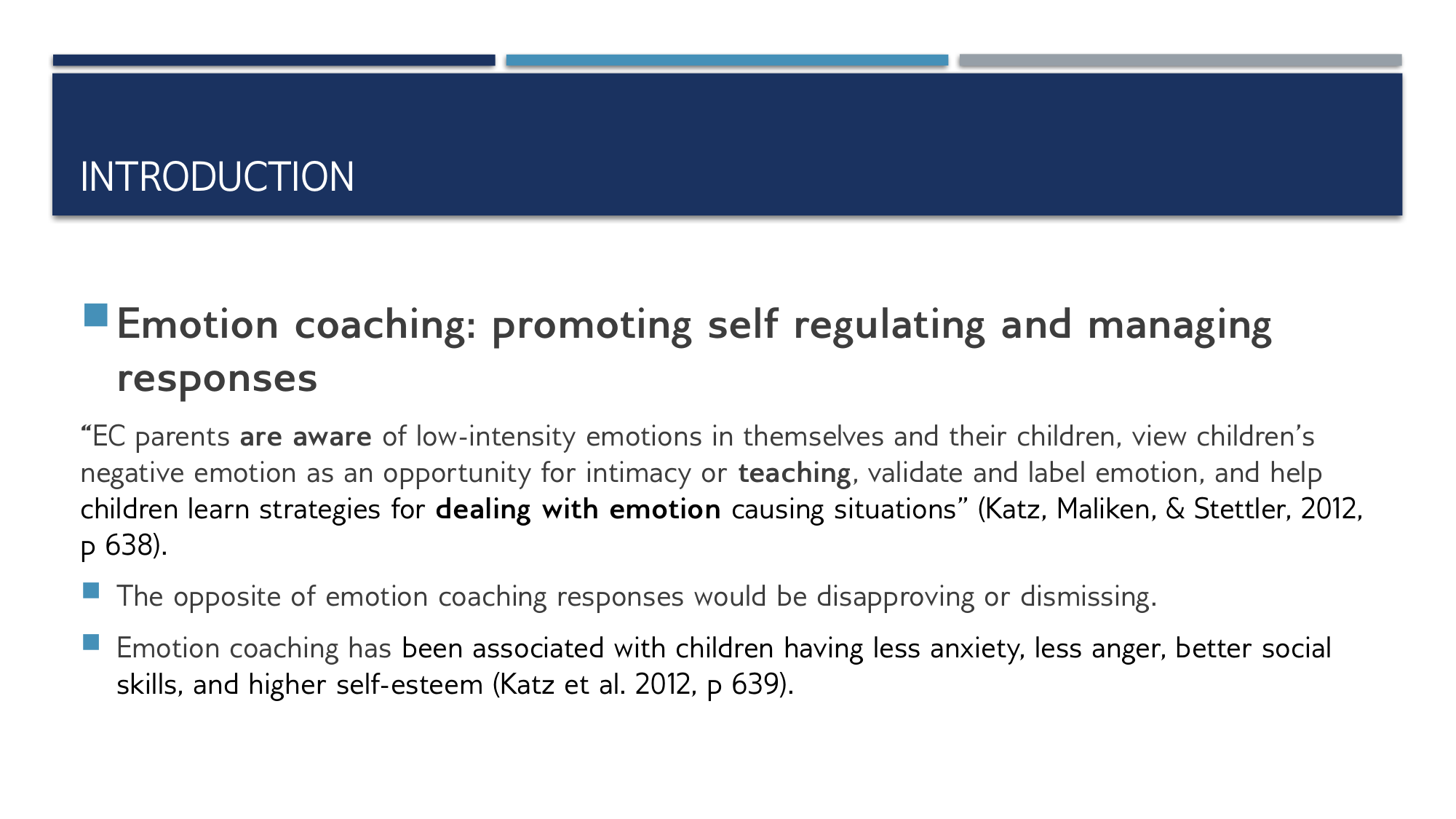

# Introduction
Emotion coaching: promoting self regulating and managing responses
“EC parents are aware of low-intensity emotions in themselves and their children, view children’s negative emotion as an opportunity for intimacy or teaching, validate and label emotion, and help children learn strategies for dealing with emotion causing situations” (Katz, Maliken, & Stettler, 2012, p 638).
The opposite of emotion coaching responses would be disapproving or dismissing.
Emotion coaching has been associated with children having less anxiety, less anger, better social skills, and higher self-esteem (Katz et al. 2012, p 639).